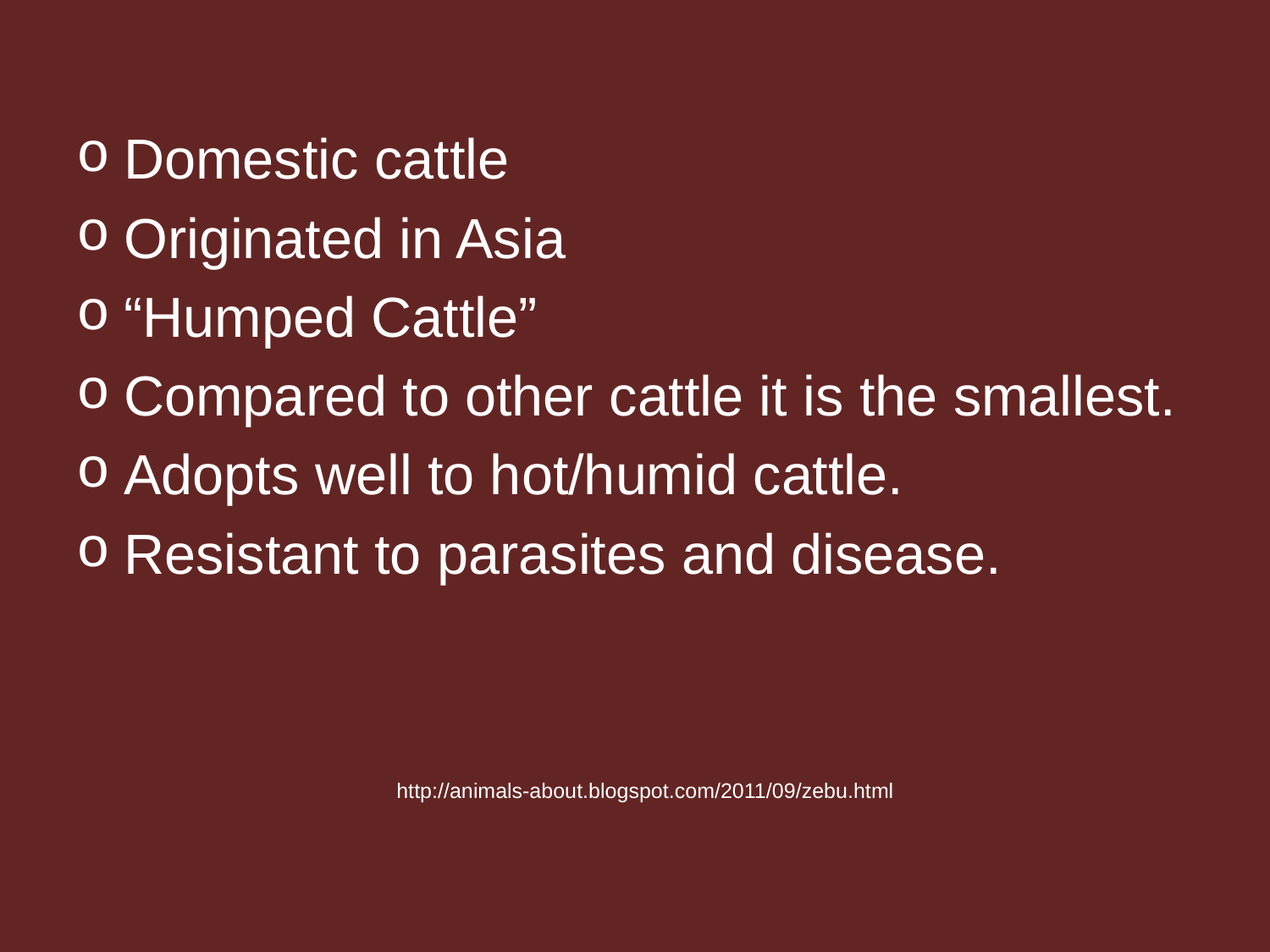

Domestic cattle
Originated in Asia
“Humped Cattle”
Compared to other cattle it is the smallest.
Adopts well to hot/humid cattle.
Resistant to parasites and disease.

http://animals-about.blogspot.com/2011/09/zebu.html